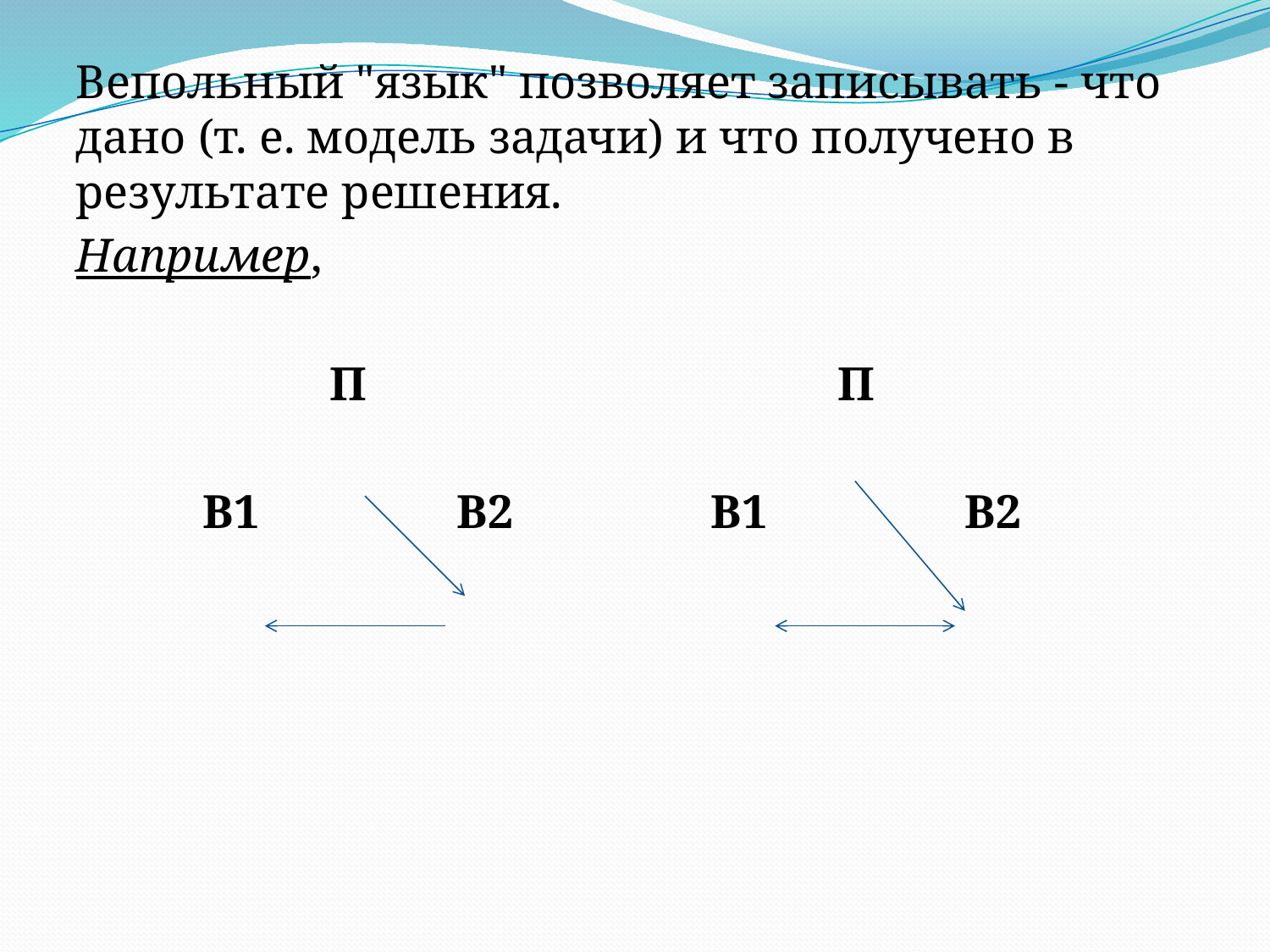

Вепольный "язык" позволяет записывать - что дано (т. е. модель задачи) и что получено в результате решения.
Например,

		П				П

	В1		В2		В1		В2